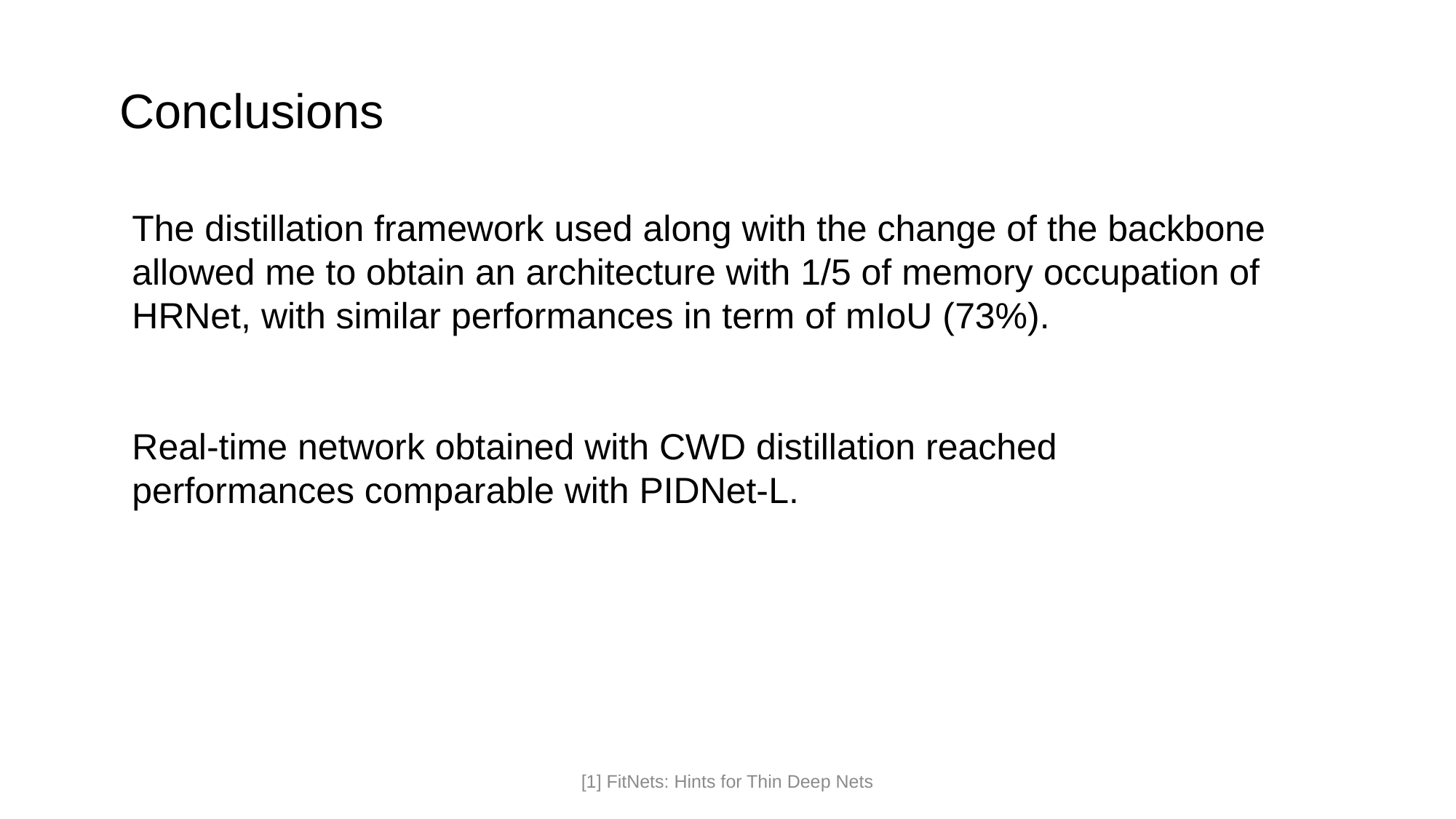

Conclusions
The distillation framework used along with the change of the backbone allowed me to obtain an architecture with 1/5 of memory occupation of HRNet, with similar performances in term of mIoU (73%).

Real-time network obtained with CWD distillation reached performances comparable with PIDNet-L.
[1] FitNets: Hints for Thin Deep Nets